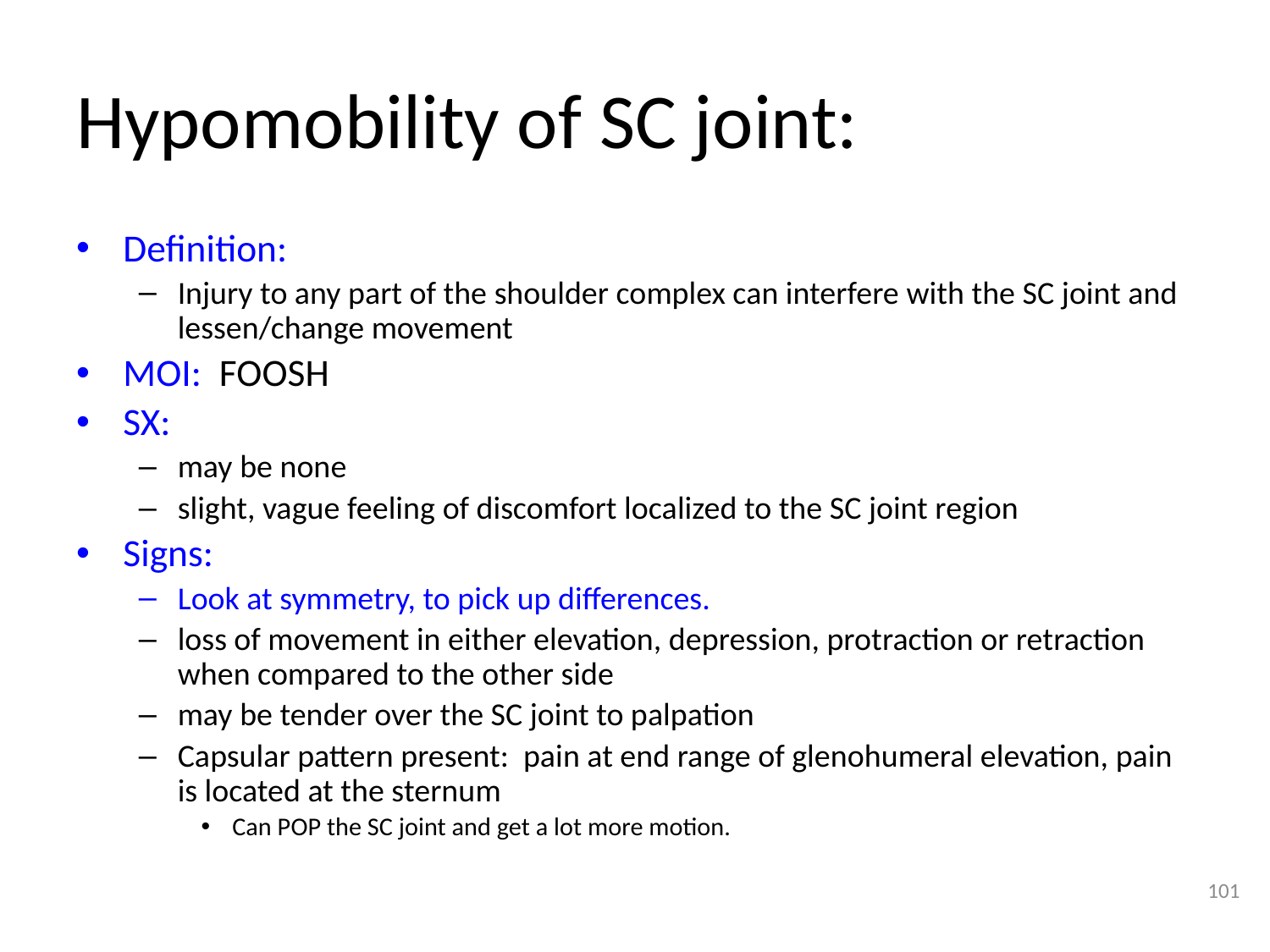

# Hypomobility of SC joint:
Definition:
Injury to any part of the shoulder complex can interfere with the SC joint and lessen/change movement
MOI:  FOOSH
SX:
may be none
slight, vague feeling of discomfort localized to the SC joint region
Signs:
Look at symmetry, to pick up differences.
loss of movement in either elevation, depression, protraction or retraction when compared to the other side
may be tender over the SC joint to palpation
Capsular pattern present:  pain at end range of glenohumeral elevation, pain is located at the sternum
Can POP the SC joint and get a lot more motion.
101